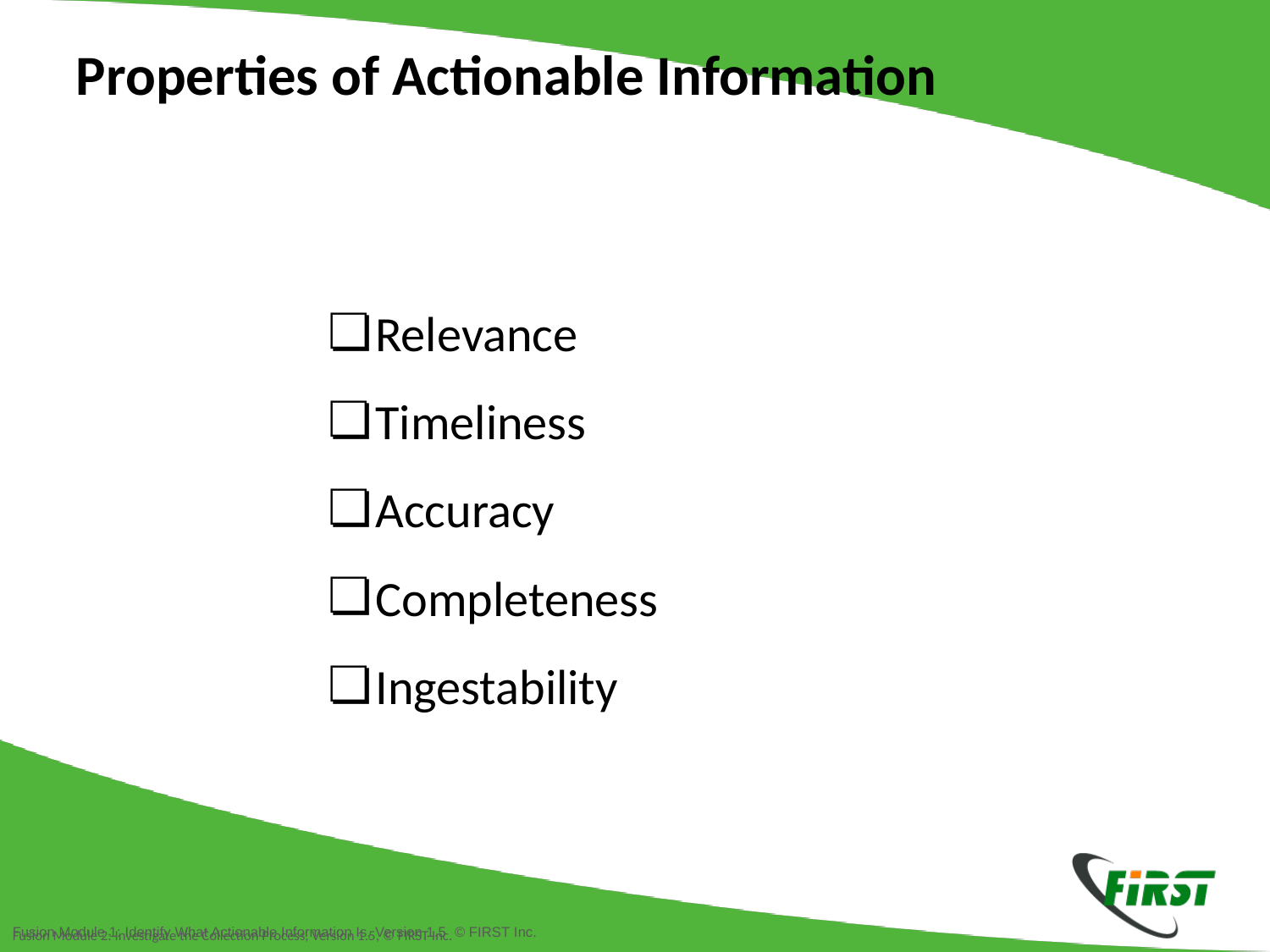

Properties of Actionable Information
Relevance
Timeliness
Accuracy
Completeness
Ingestability